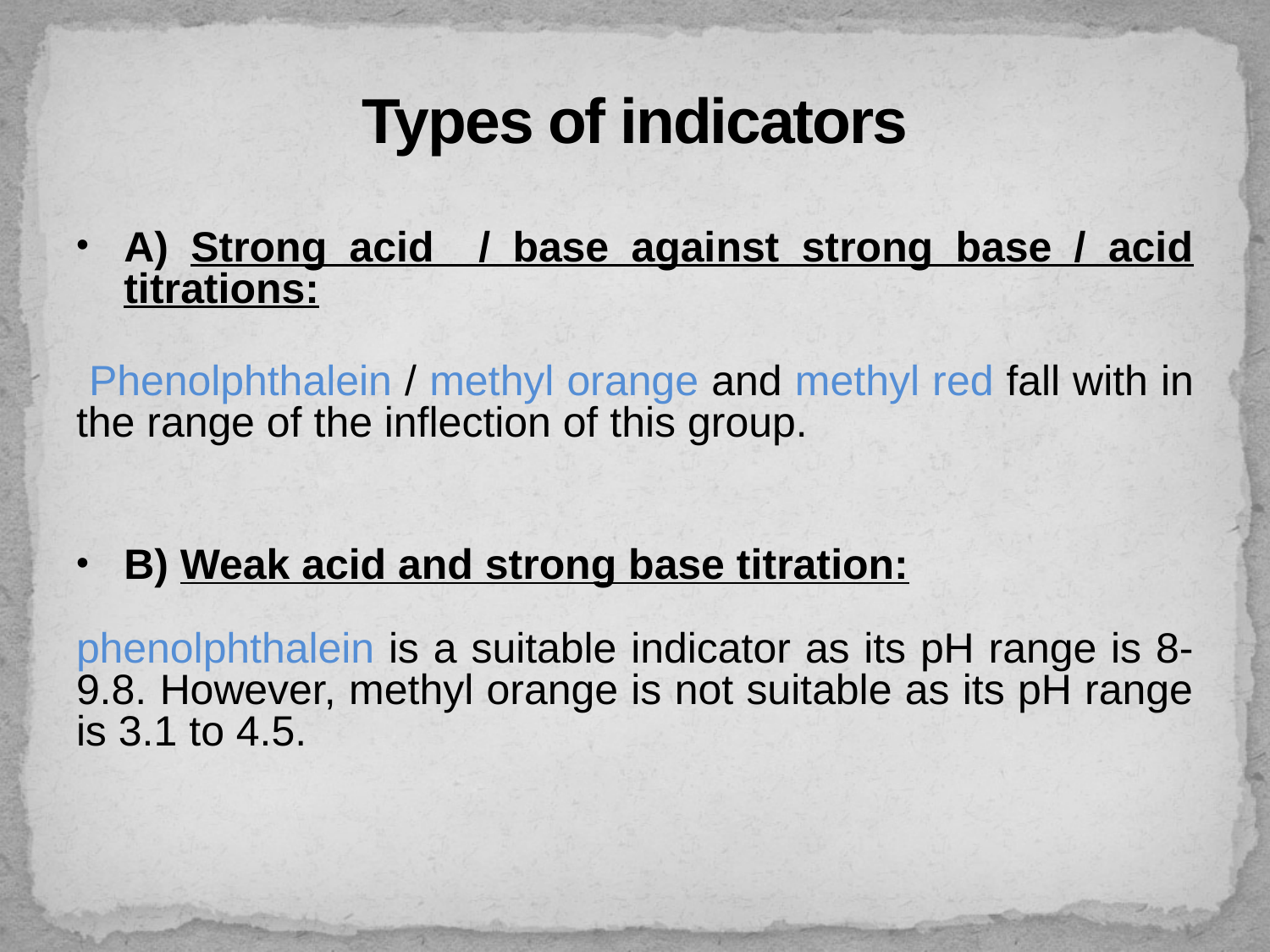

# Types of indicators
A) Strong acid  / base against strong base / acid titrations:

 Phenolphthalein / methyl orange and methyl red fall with in the range of the inflection of this group.

B) Weak acid and strong base titration:

phenolphthalein is a suitable indicator as its pH range is 8-9.8. However, methyl orange is not suitable as its pH range is 3.1 to 4.5.